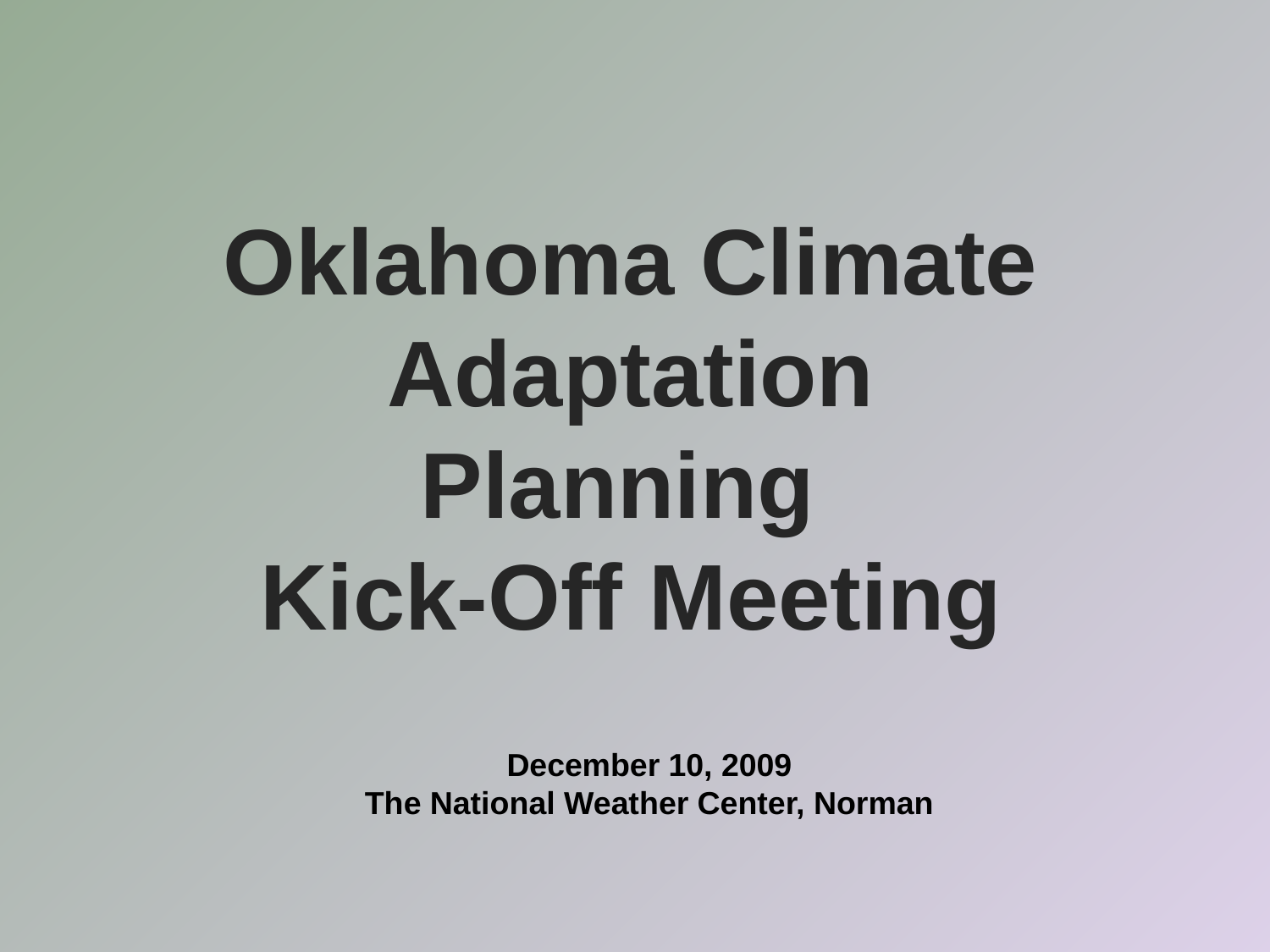

Oklahoma Climate Adaptation Planning
Kick-Off Meeting
December 10, 2009
The National Weather Center, Norman